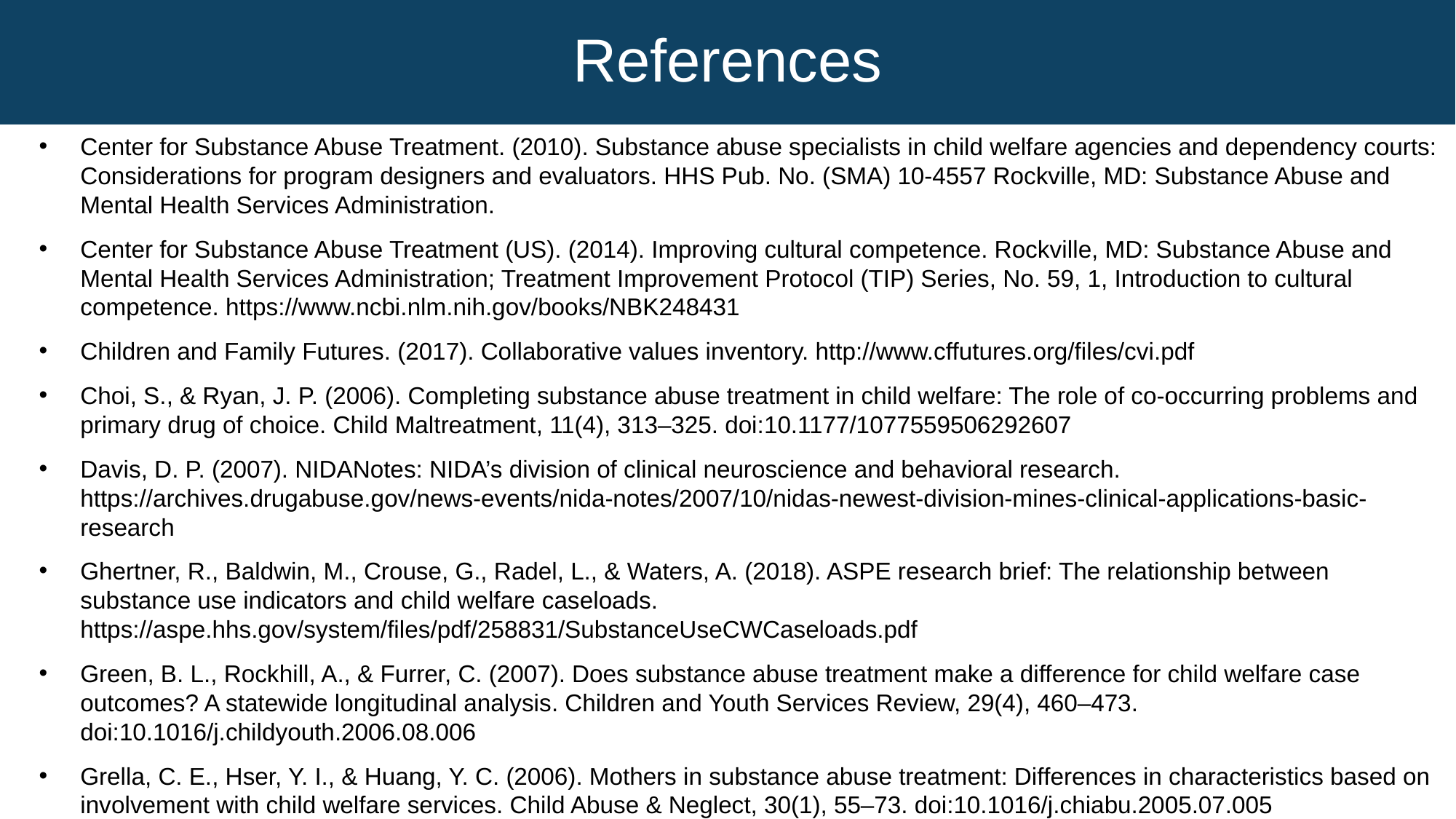

# References
Center for Substance Abuse Treatment. (2010). Substance abuse specialists in child welfare agencies and dependency courts: Considerations for program designers and evaluators. HHS Pub. No. (SMA) 10-4557 Rockville, MD: Substance Abuse and Mental Health Services Administration.
Center for Substance Abuse Treatment (US). (2014). Improving cultural competence. Rockville, MD: Substance Abuse and Mental Health Services Administration; Treatment Improvement Protocol (TIP) Series, No. 59, 1, Introduction to cultural competence. https://www.ncbi.nlm.nih.gov/books/NBK248431
Children and Family Futures. (2017). Collaborative values inventory. http://www.cffutures.org/files/cvi.pdf
Choi, S., & Ryan, J. P. (2006). Completing substance abuse treatment in child welfare: The role of co-occurring problems and primary drug of choice. Child Maltreatment, 11(4), 313–325. doi:10.1177/1077559506292607
Davis, D. P. (2007). NIDANotes: NIDA’s division of clinical neuroscience and behavioral research. https://archives.drugabuse.gov/news-events/nida-notes/2007/10/nidas-newest-division-mines-clinical-applications-basic-research
Ghertner, R., Baldwin, M., Crouse, G., Radel, L., & Waters, A. (2018). ASPE research brief: The relationship between substance use indicators and child welfare caseloads. https://aspe.hhs.gov/system/files/pdf/258831/SubstanceUseCWCaseloads.pdf
Green, B. L., Rockhill, A., & Furrer, C. (2007). Does substance abuse treatment make a difference for child welfare case outcomes? A statewide longitudinal analysis. Children and Youth Services Review, 29(4), 460–473. doi:10.1016/j.childyouth.2006.08.006
Grella, C. E., Hser, Y. I., & Huang, Y. C. (2006). Mothers in substance abuse treatment: Differences in characteristics based on involvement with child welfare services. Child Abuse & Neglect, 30(1), 55–73. doi:10.1016/j.chiabu.2005.07.005